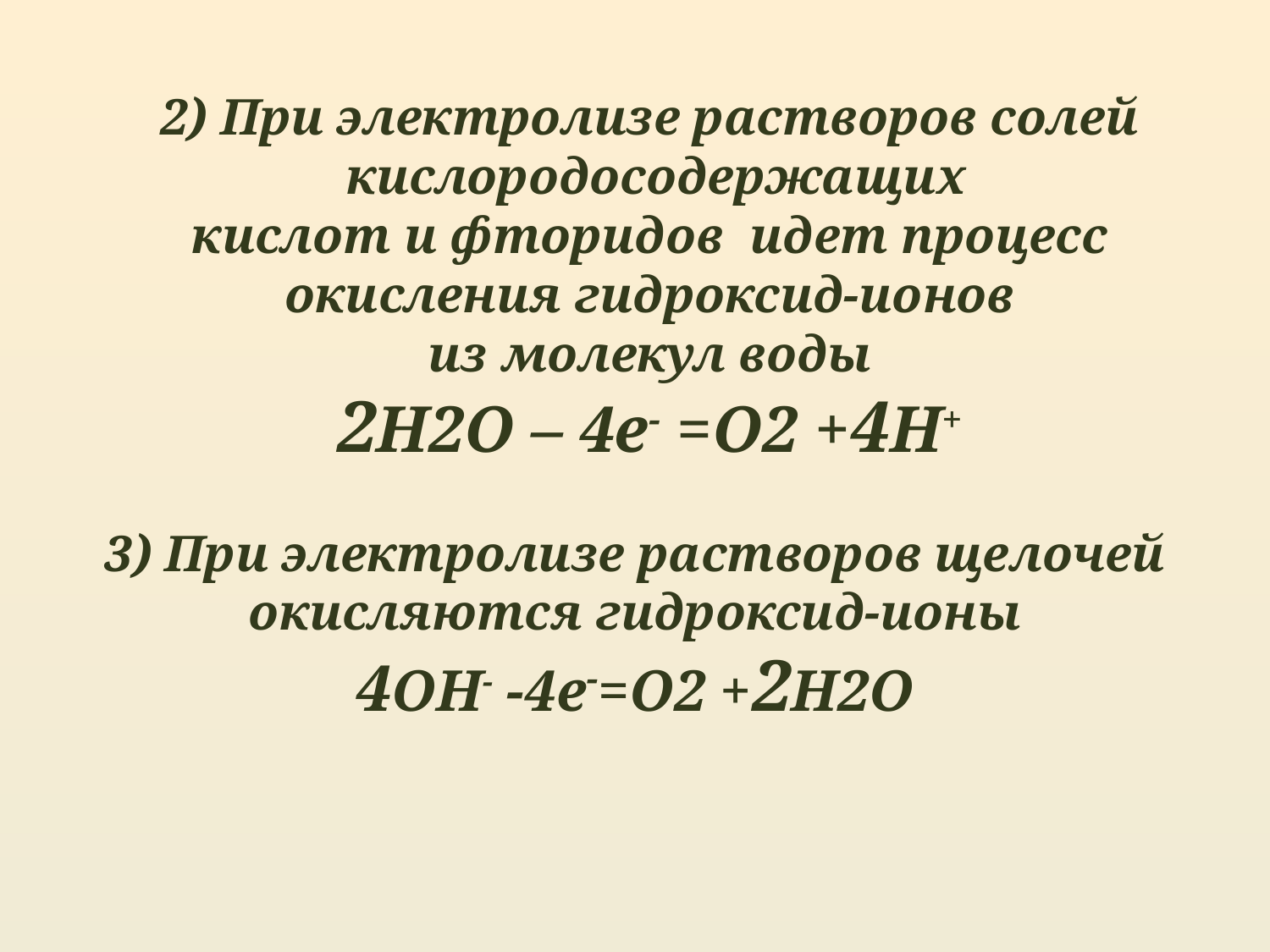

2) При электролизе растворов солей
 кислородосодержащих
кислот и фторидов  идет процесс окисления гидроксид-ионов
из молекул воды
2H2O – 4e- =O2 +4H+
3) При электролизе растворов щелочей окисляются гидроксид-ионы
4OH- -4e-=O2 +2H2O